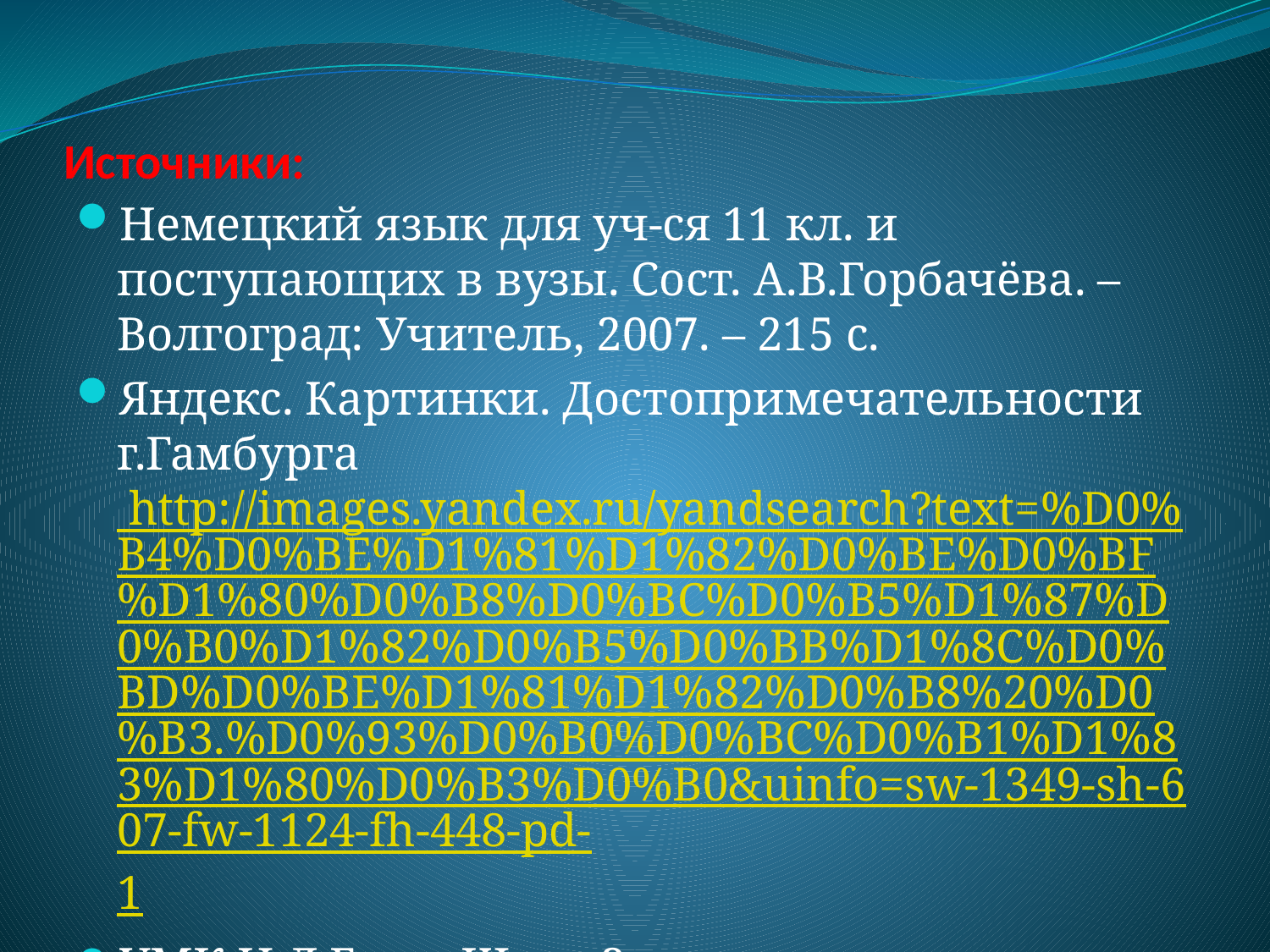

# Источники:
Немецкий язык для уч-ся 11 кл. и поступающих в вузы. Сост. А.В.Горбачёва. – Волгоград: Учитель, 2007. – 215 с.
Яндекс. Картинки. Достопримечательности г.Гамбурга http://images.yandex.ru/yandsearch?text=%D0%B4%D0%BE%D1%81%D1%82%D0%BE%D0%BF%D1%80%D0%B8%D0%BC%D0%B5%D1%87%D0%B0%D1%82%D0%B5%D0%BB%D1%8C%D0%BD%D0%BE%D1%81%D1%82%D0%B8%20%D0%B3.%D0%93%D0%B0%D0%BC%D0%B1%D1%83%D1%80%D0%B3%D0%B0&uinfo=sw-1349-sh-607-fw-1124-fh-448-pd-1
УМК И.Л.Бим «Шаги 2»
Гамбург. Википедия. http://ru.wikipedia.org/wiki/%D0%93%D0%B0%D0%BC%D0%B1%D1%83%D1%80%D0%B3